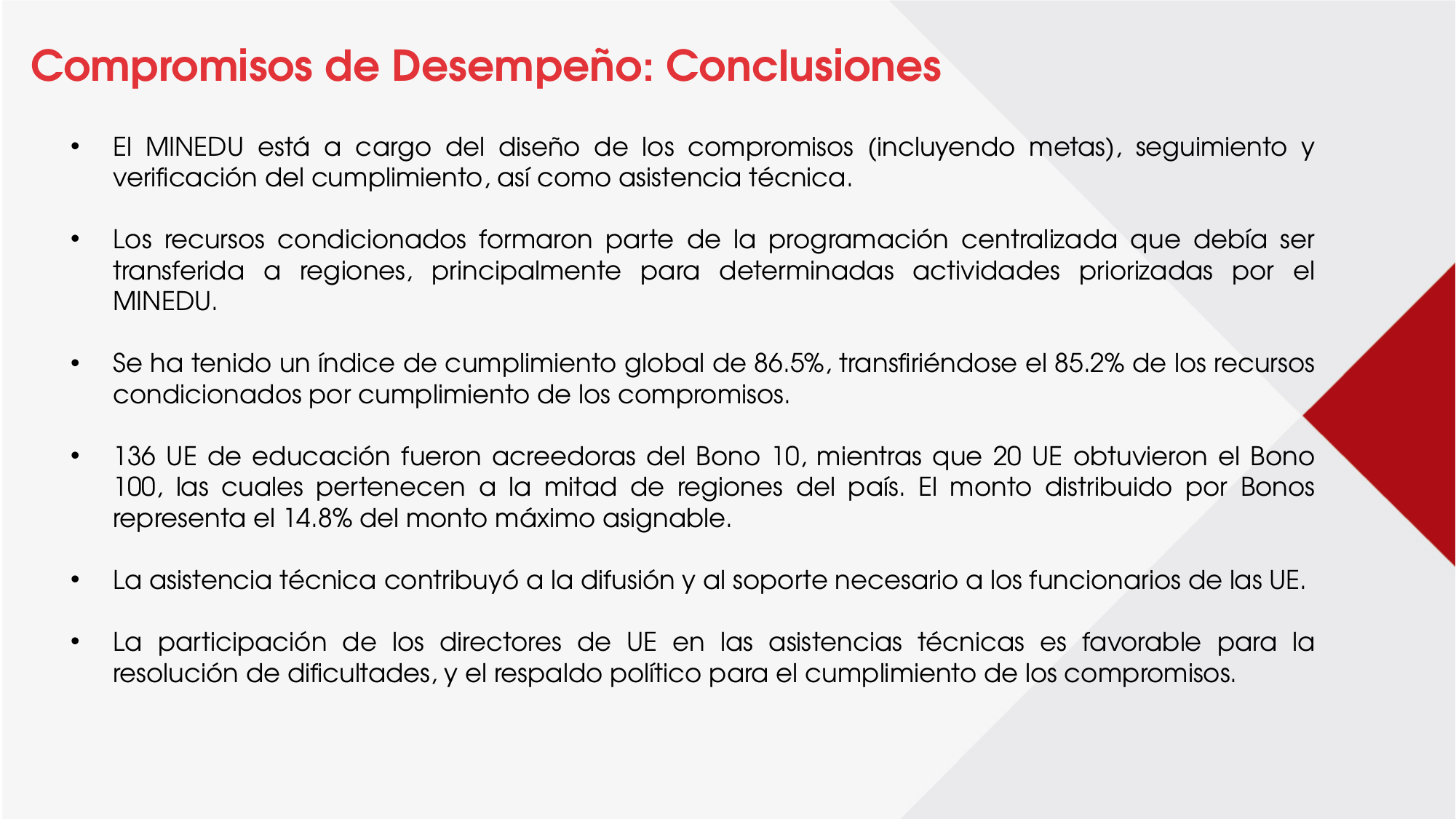

Compromisos de Desempeño: Conclusiones
El MINEDU está a cargo del diseño de los compromisos (incluyendo metas), seguimiento y verificación del cumplimiento, así como asistencia técnica.

Los recursos condicionados formaron parte de la programación centralizada que debía ser transferida a regiones, principalmente para determinadas actividades priorizadas por el MINEDU.

Se ha tenido un índice de cumplimiento global de 86.5%, transfiriéndose el 85.2% de los recursos condicionados por cumplimiento de los compromisos.

136 UE de educación fueron acreedoras del Bono 10, mientras que 20 UE obtuvieron el Bono 100, las cuales pertenecen a la mitad de regiones del país. El monto distribuido por Bonos representa el 14.8% del monto máximo asignable.

La asistencia técnica contribuyó a la difusión y al soporte necesario a los funcionarios de las UE.

La participación de los directores de UE en las asistencias técnicas es favorable para la resolución de dificultades, y el respaldo político para el cumplimiento de los compromisos.